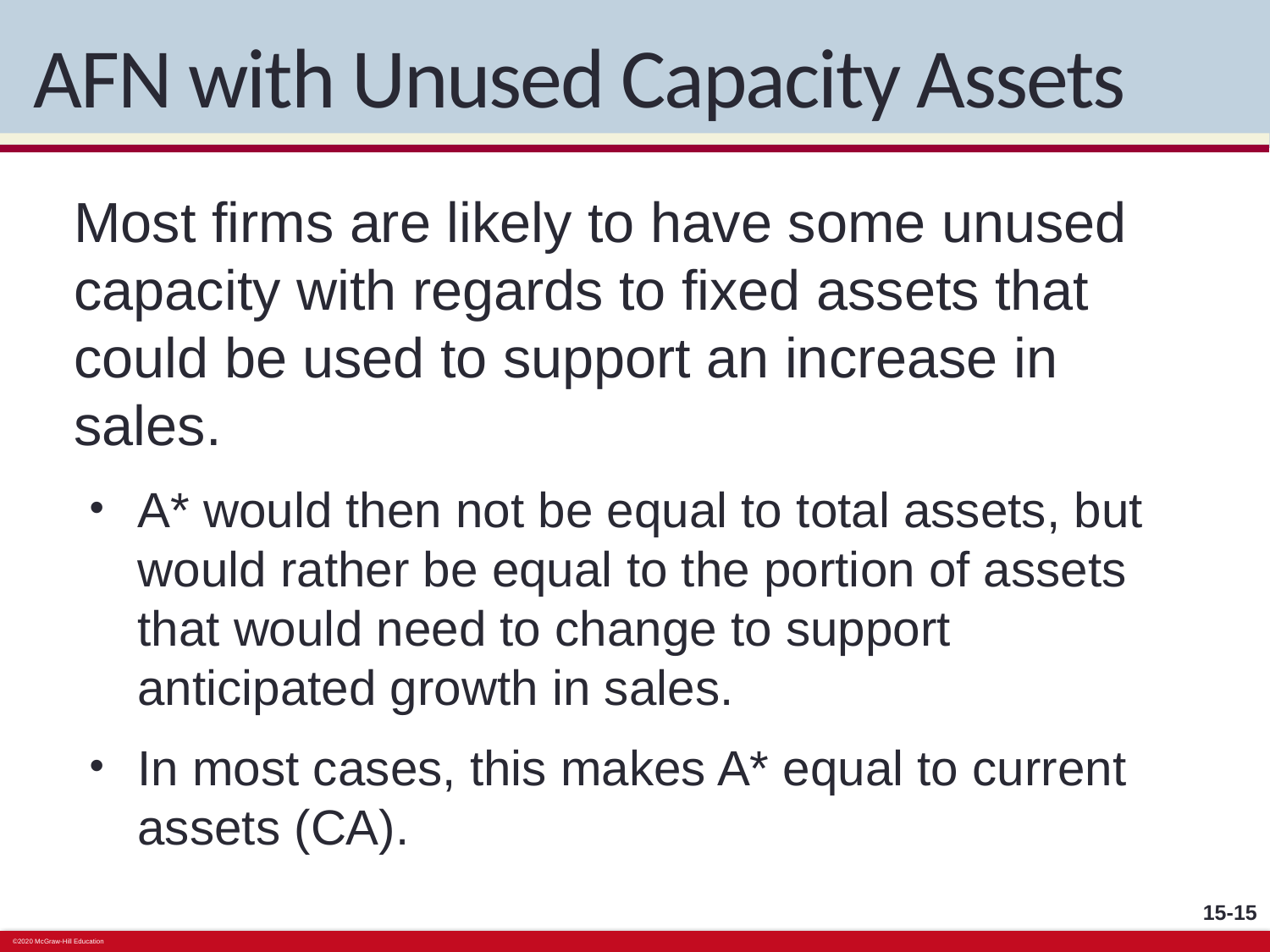

# AFN with Unused Capacity Assets
Most firms are likely to have some unused capacity with regards to fixed assets that could be used to support an increase in sales.
A* would then not be equal to total assets, but would rather be equal to the portion of assets that would need to change to support anticipated growth in sales.
In most cases, this makes A* equal to current assets (CA).